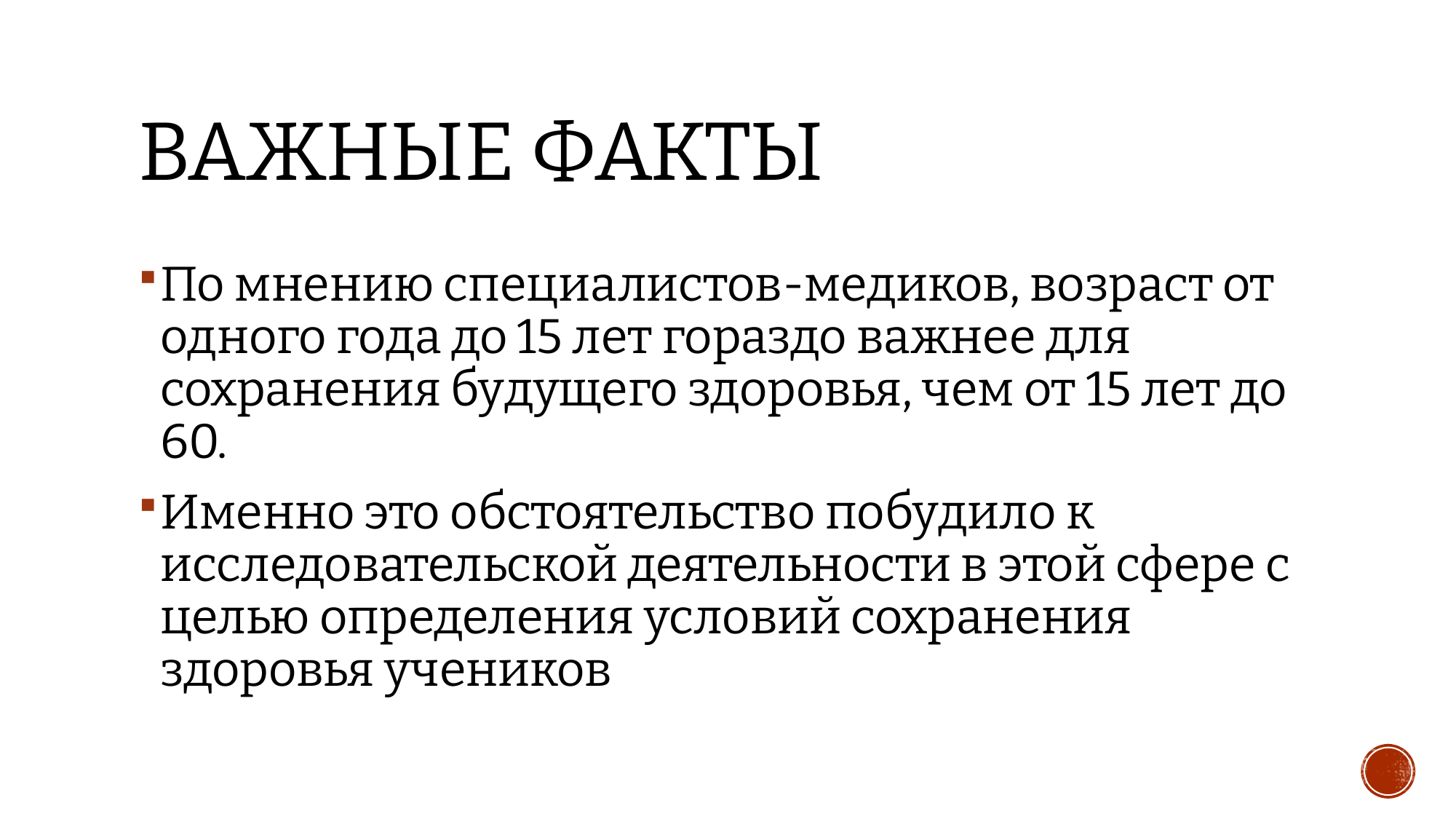

# Важные факты
По мнению специалистов-медиков, возраст от одного года до 15 лет гораздо важнее для сохранения будущего здоровья, чем от 15 лет до 60.
Именно это обстоятельство побудило к исследовательской деятельности в этой сфере с целью определения условий сохранения здоровья учеников